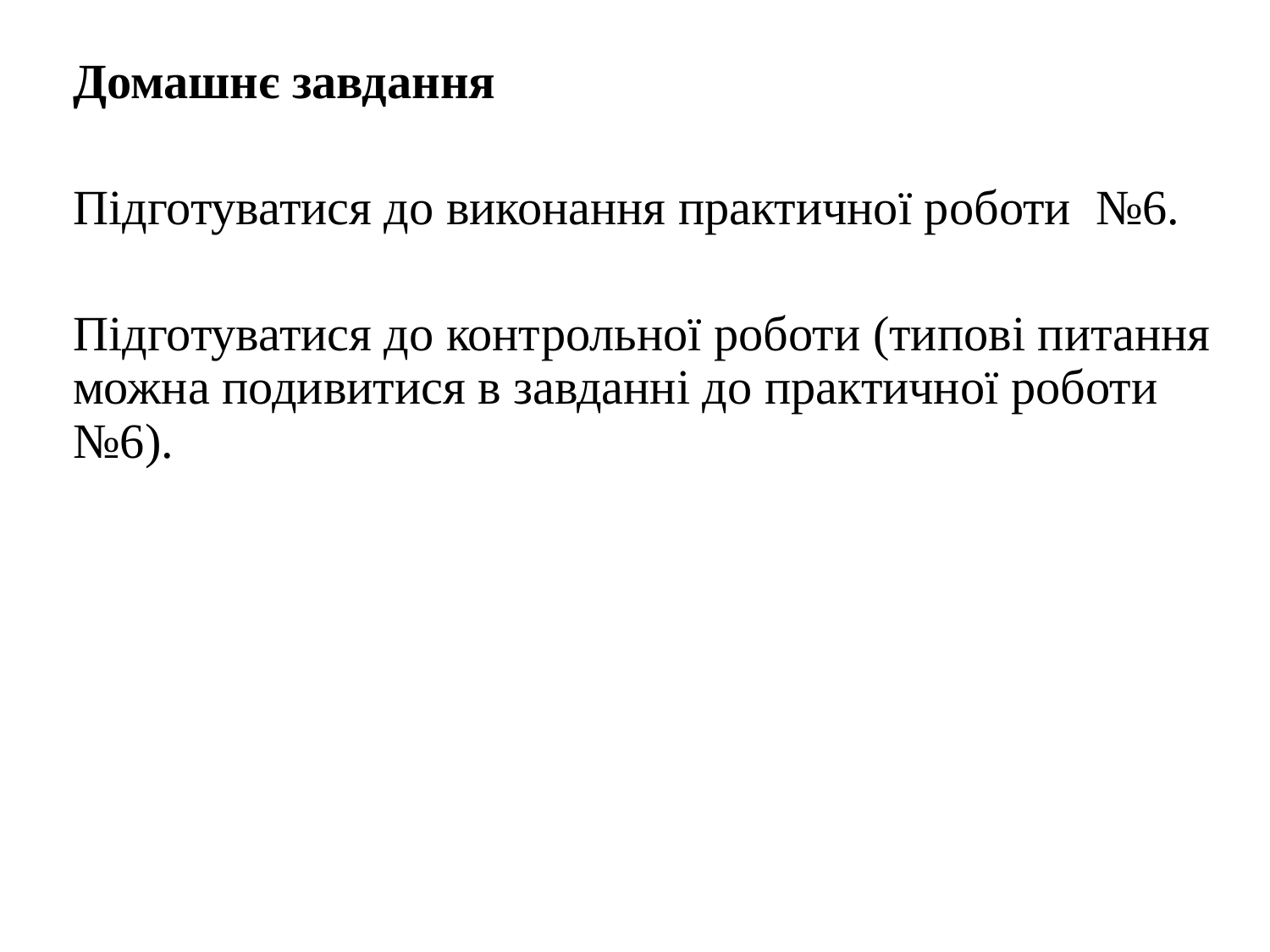

Домашнє завдання

	Підготуватися до виконання практичної роботи  №6.

	Підготуватися до контрольної роботи (типові питання можна подивитися в завданні до практичної роботи №6).